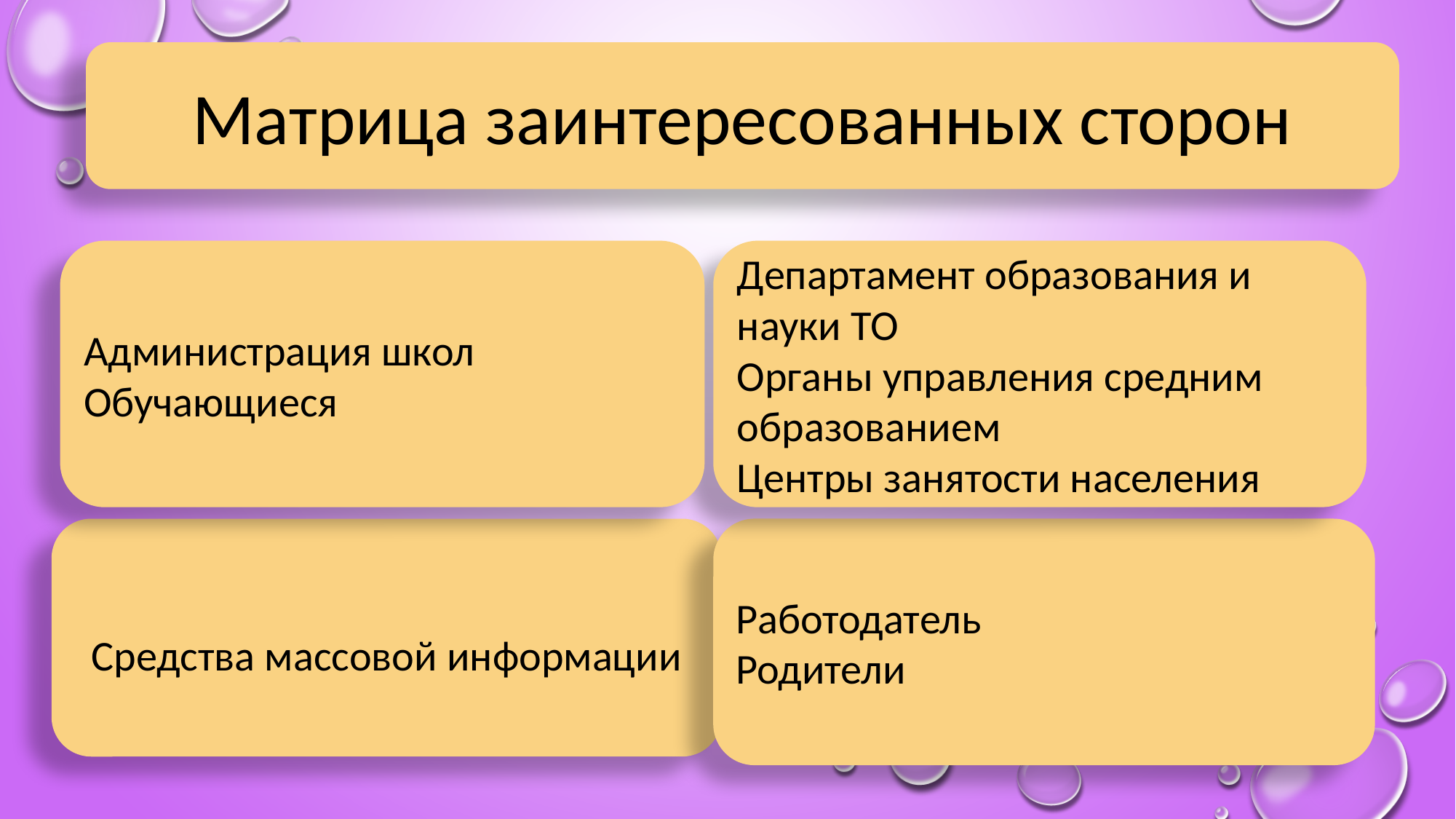

Матрица заинтересованных сторон
Администрация школ
Обучающиеся

Департамент образования и науки ТО
Органы управления средним образованием
Центры занятости населения

Средства массовой информации
Работодатель
Родители